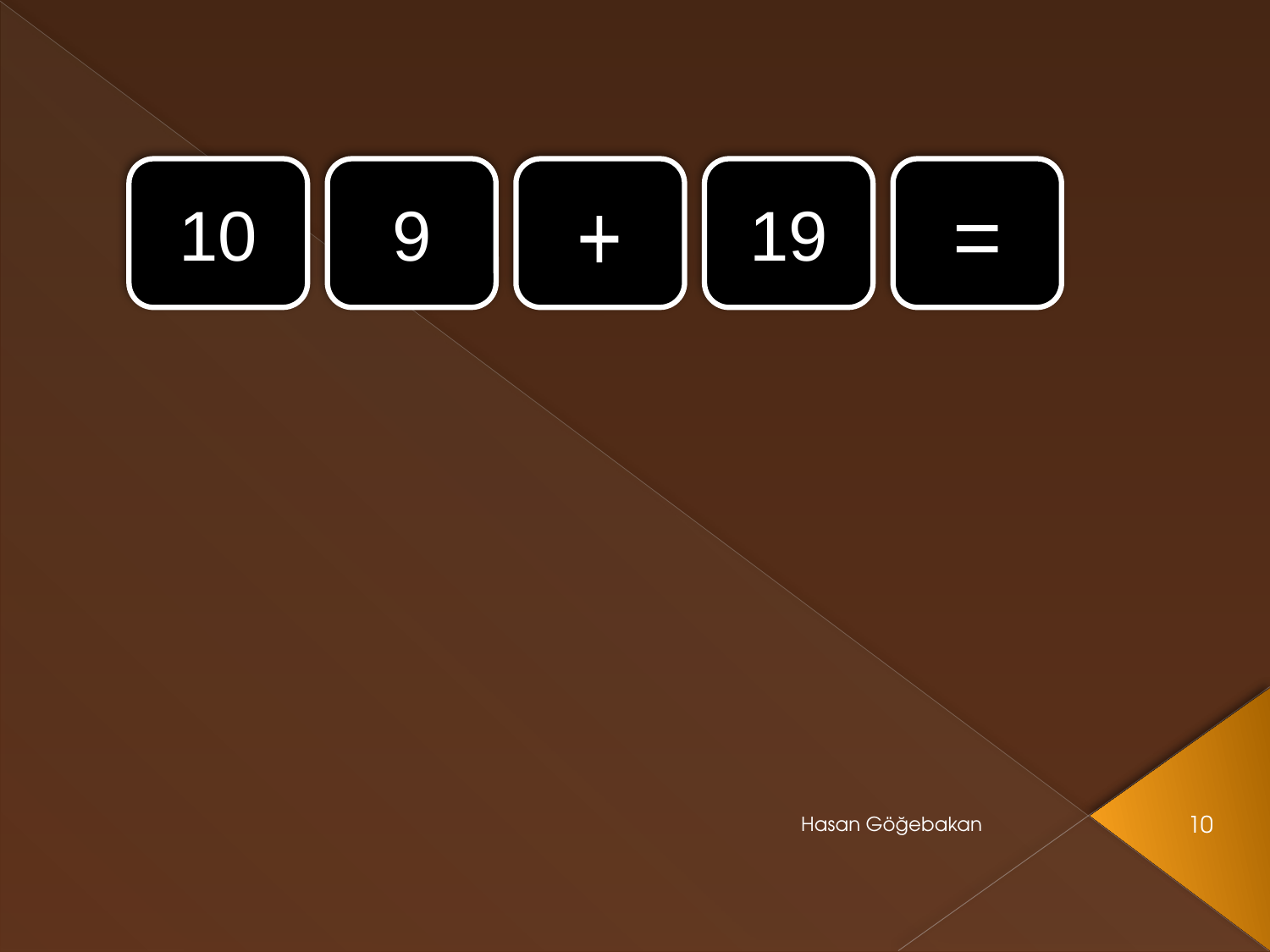

#
10
9
+
19
=

Hasan Göğebakan
10